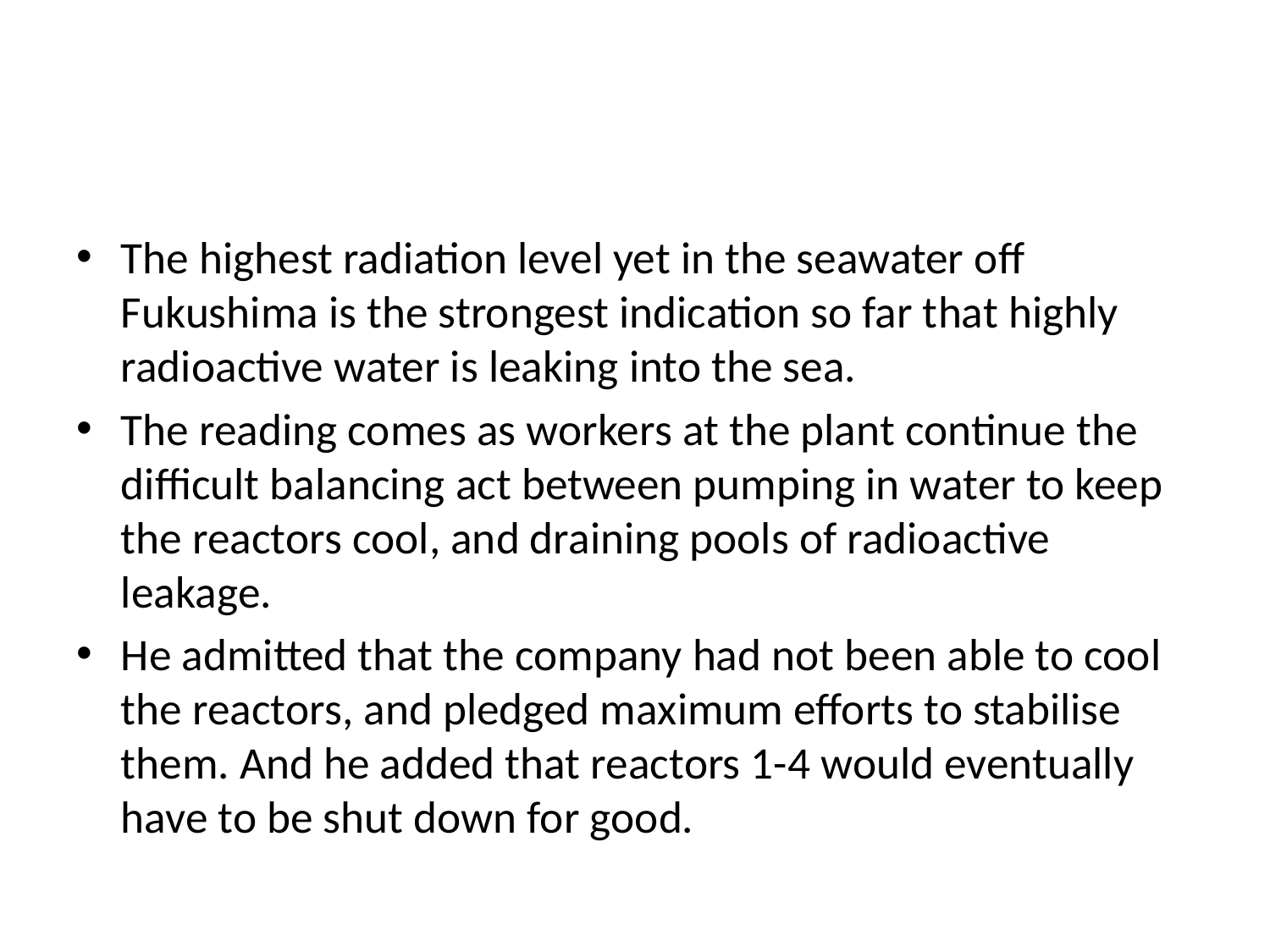

#
The highest radiation level yet in the seawater off Fukushima is the strongest indication so far that highly radioactive water is leaking into the sea.
The reading comes as workers at the plant continue the difficult balancing act between pumping in water to keep the reactors cool, and draining pools of radioactive leakage.
He admitted that the company had not been able to cool the reactors, and pledged maximum efforts to stabilise them. And he added that reactors 1-4 would eventually have to be shut down for good.